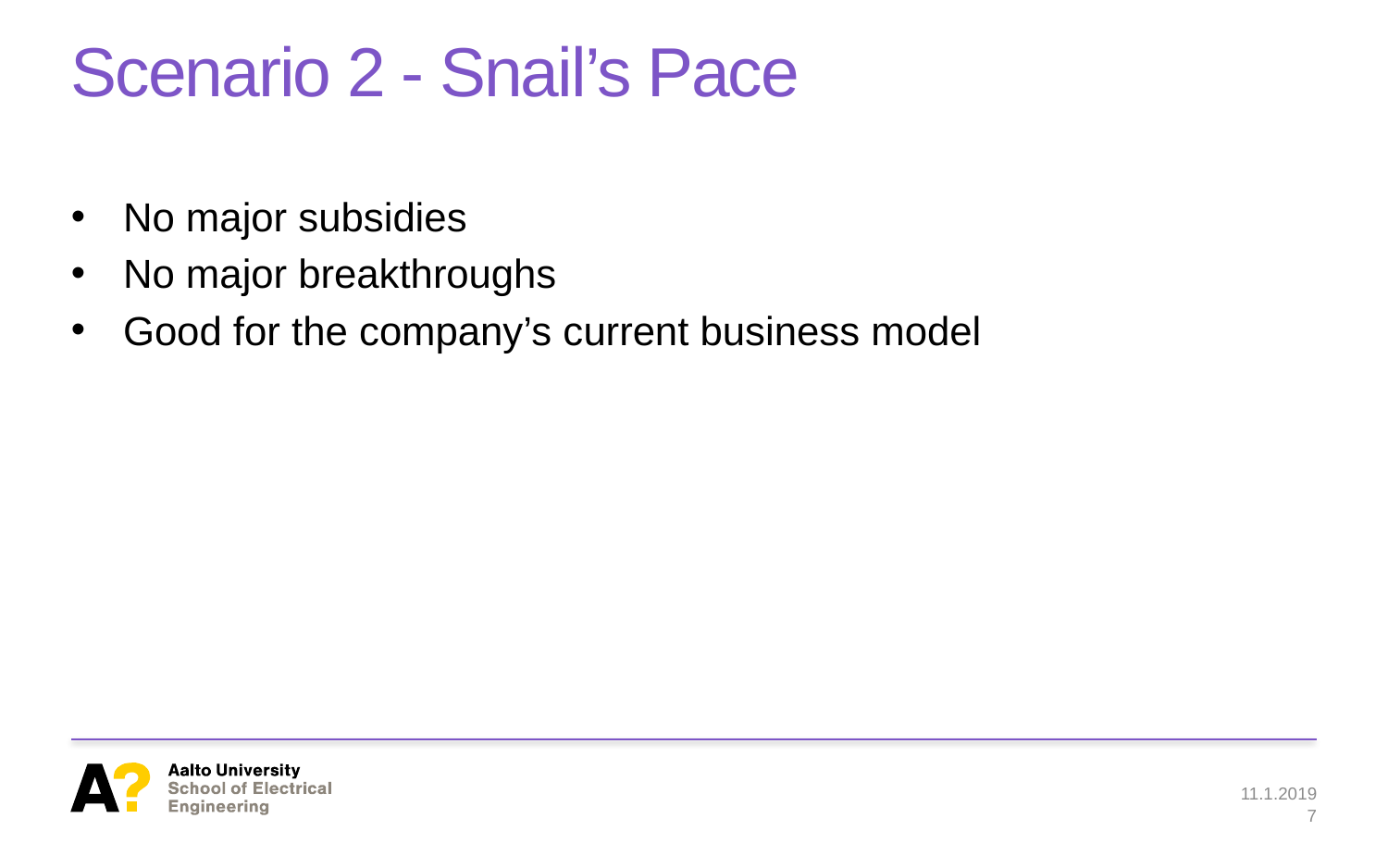

# Scenario 2 - Snail’s Pace
No major subsidies
No major breakthroughs
Good for the company’s current business model

11.1.2019
7